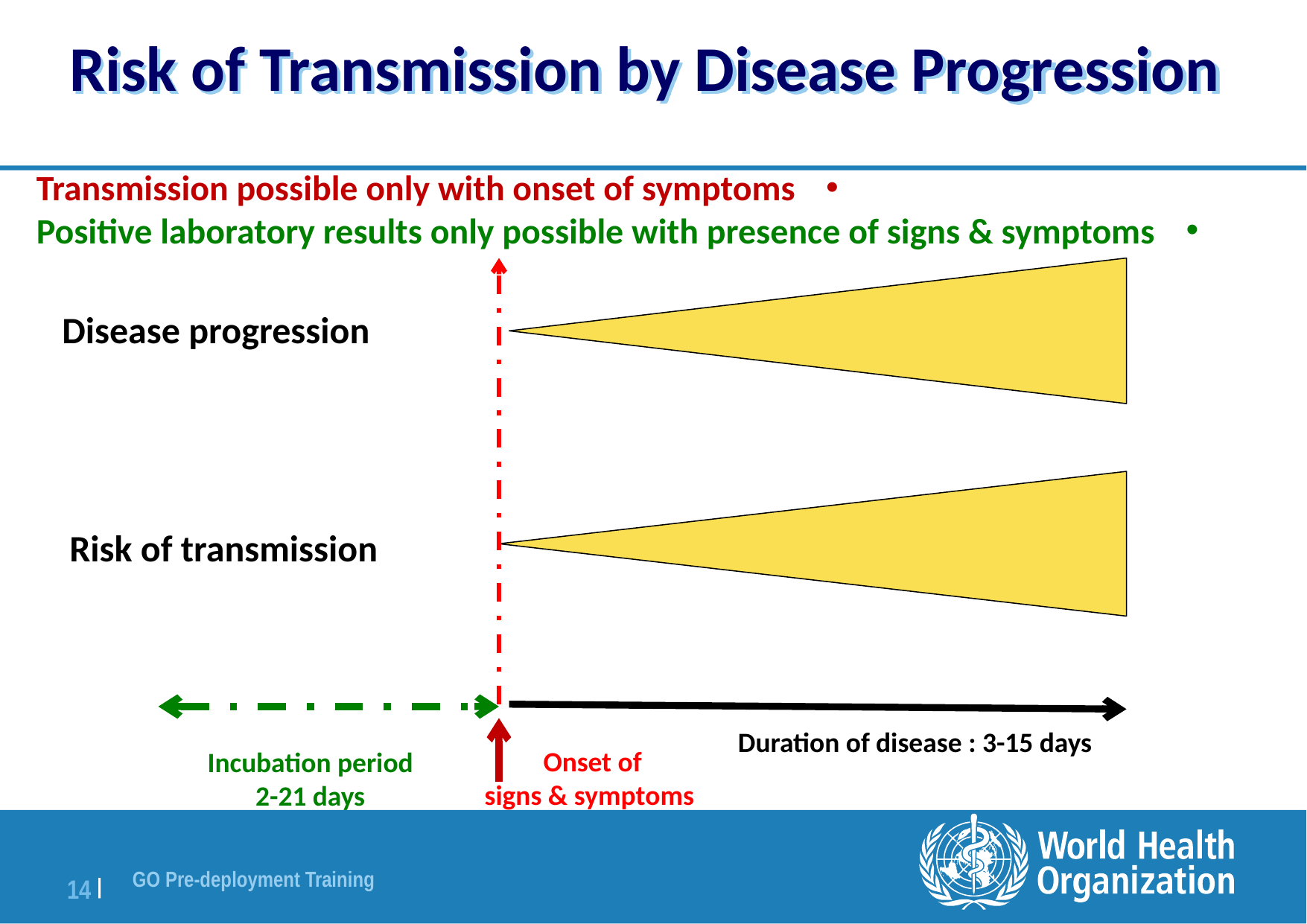

# Risk of Transmission by Disease Progression

Transmission possible only with onset of symptoms
Positive laboratory results only possible with presence of signs & symptoms

Disease progression
Risk of transmission
Duration of disease : 3-15 days
Onset of
signs & symptoms
Incubation period 2-21 days